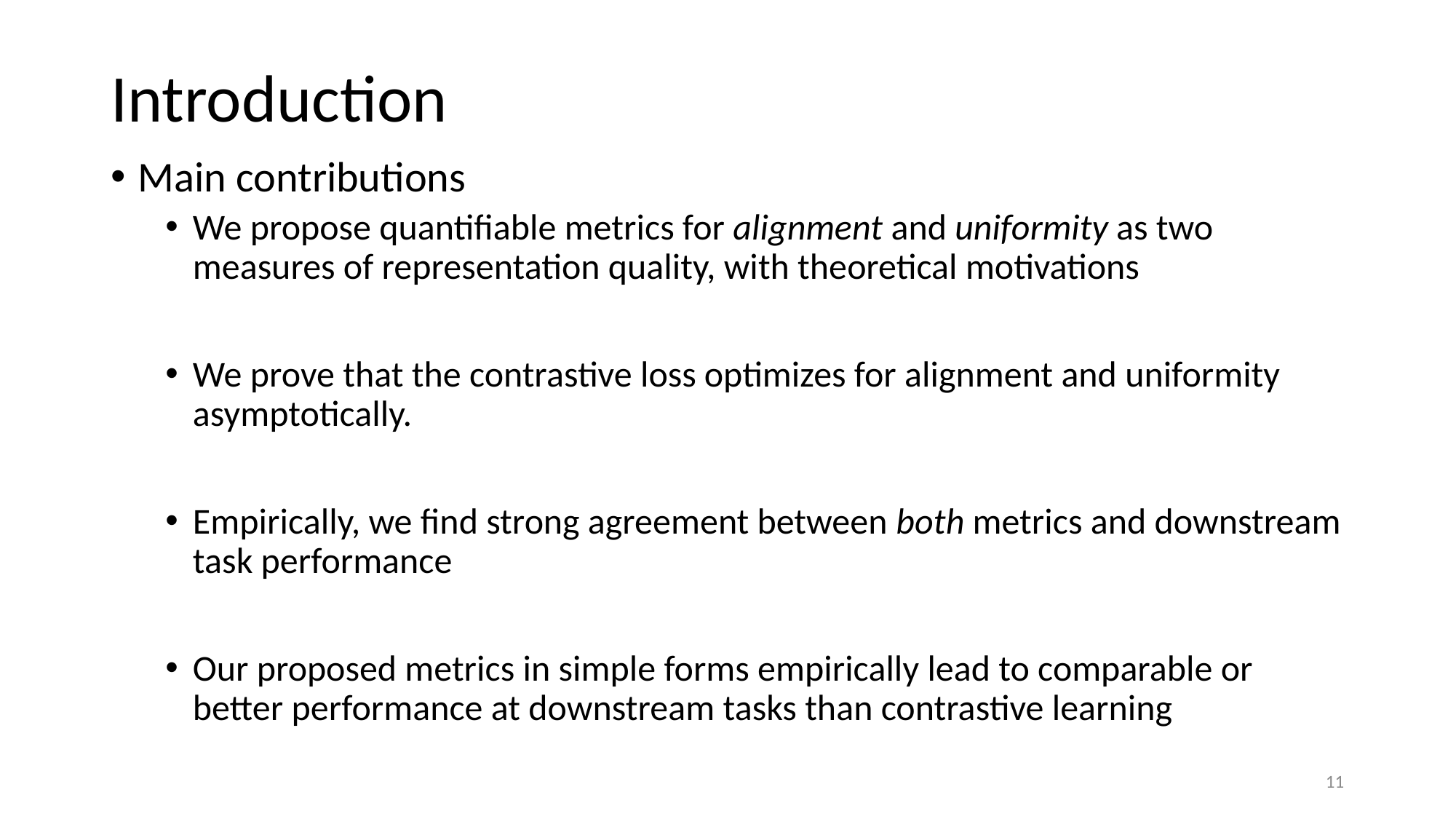

# Introduction
Main contributions
We propose quantifiable metrics for alignment and uniformity as two measures of representation quality, with theoretical motivations

We prove that the contrastive loss optimizes for alignment and uniformity asymptotically.

Empirically, we find strong agreement between both metrics and downstream task performance

Our proposed metrics in simple forms empirically lead to comparable or better performance at downstream tasks than contrastive learning

11